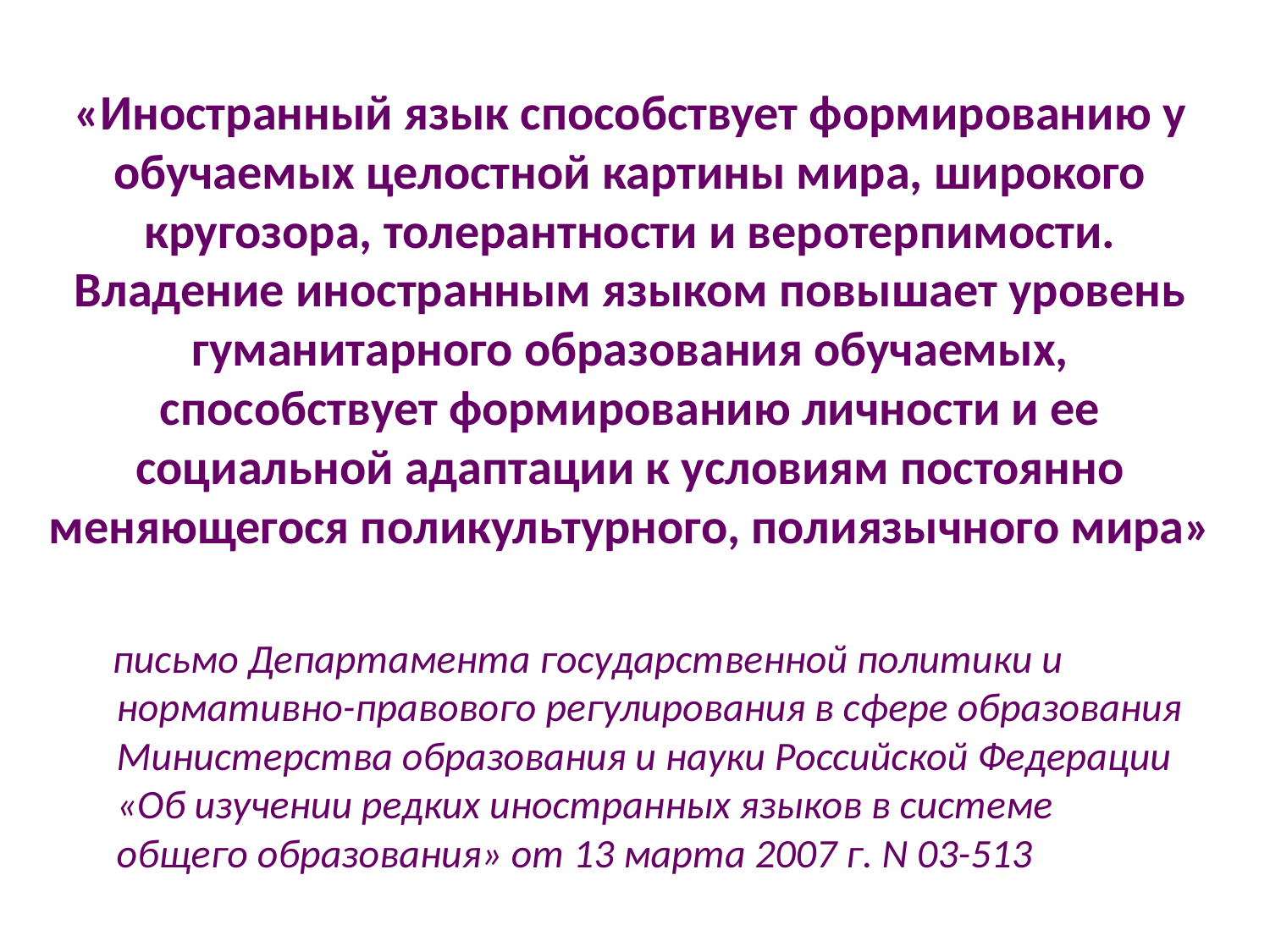

# «Иностранный язык способствует формированию у обучаемых целостной картины мира, широкого кругозора, толерантности и веротерпимости. Владение иностранным языком повышает уровень гуманитарного образования обучаемых, способствует формированию личности и ее социальной адаптации к условиям постоянно меняющегося поликультурного, полиязычного мира»
    письмо Департамента государственной политики и нормативно-правового регулирования в сфере образования Министерства образования и науки Российской Федерации «Об изучении редких иностранных языков в системе общего образования» от 13 марта 2007 г. N 03-513